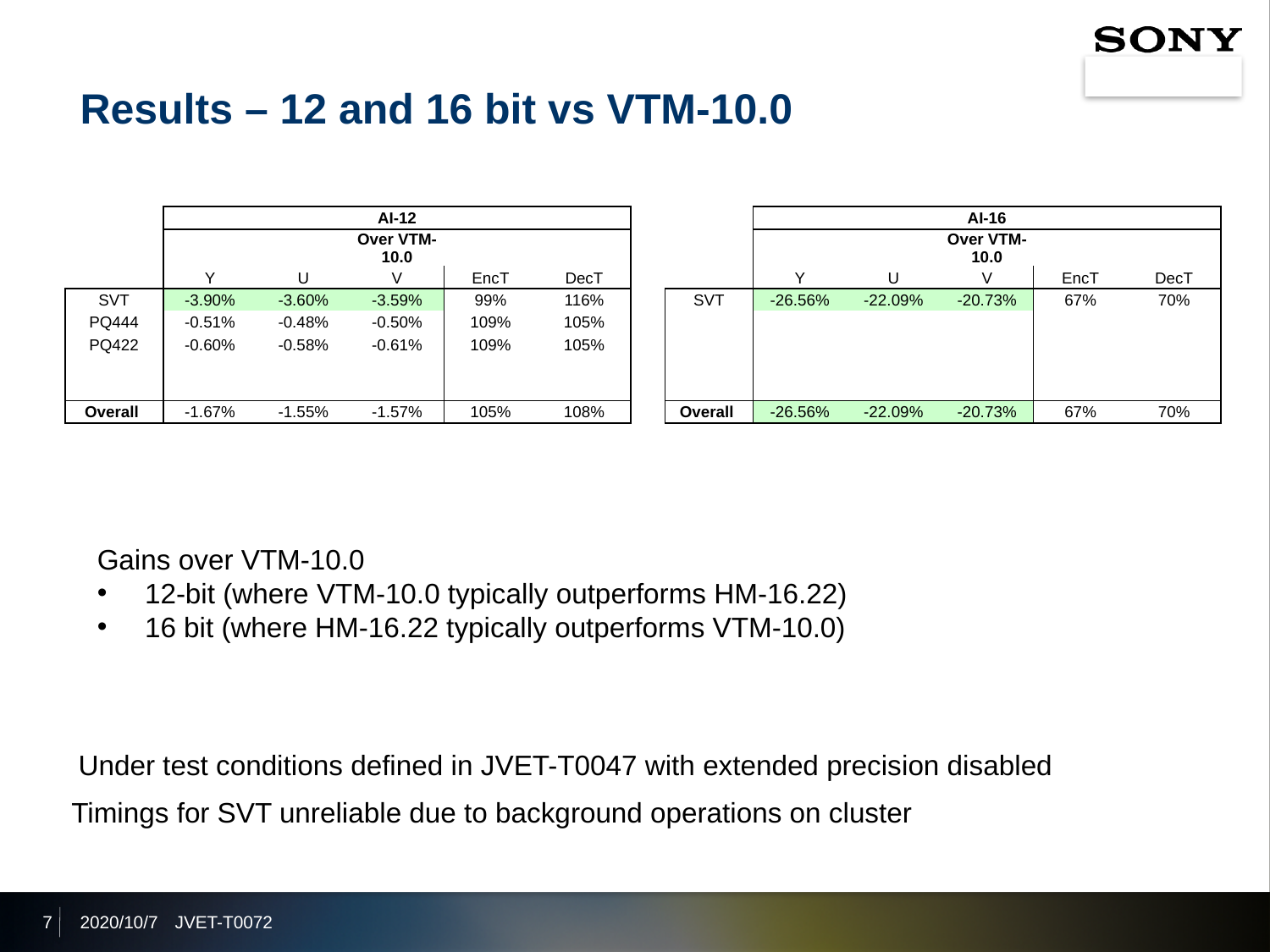

# Results – 12 and 16 bit vs VTM-10.0
|  |  |  | AI-12 |  |  |
| --- | --- | --- | --- | --- | --- |
|  |  |  | Over VTM-10.0 |  |  |
|  | Y | U | V | EncT | DecT |
| SVT | -3.90% | -3.60% | -3.59% | 99% | 116% |
| PQ444 | -0.51% | -0.48% | -0.50% | 109% | 105% |
| PQ422 | -0.60% | -0.58% | -0.61% | 109% | 105% |
|  |  |  |  |  |  |
|  |  |  |  |  |  |
| Overall | -1.67% | -1.55% | -1.57% | 105% | 108% |
|  |  |  | AI-16 |  |  |
| --- | --- | --- | --- | --- | --- |
|  |  |  | Over VTM-10.0 |  |  |
|  | Y | U | V | EncT | DecT |
| SVT | -26.56% | -22.09% | -20.73% | 67% | 70% |
|  |  |  |  |  |  |
|  |  |  |  |  |  |
|  |  |  |  |  |  |
|  |  |  |  |  |  |
| Overall | -26.56% | -22.09% | -20.73% | 67% | 70% |
Gains over VTM-10.0
12-bit (where VTM-10.0 typically outperforms HM-16.22)
16 bit (where HM-16.22 typically outperforms VTM-10.0)
Under test conditions defined in JVET-T0047 with extended precision disabled
Timings for SVT unreliable due to background operations on cluster
7
2020/10/7
JVET-T0072